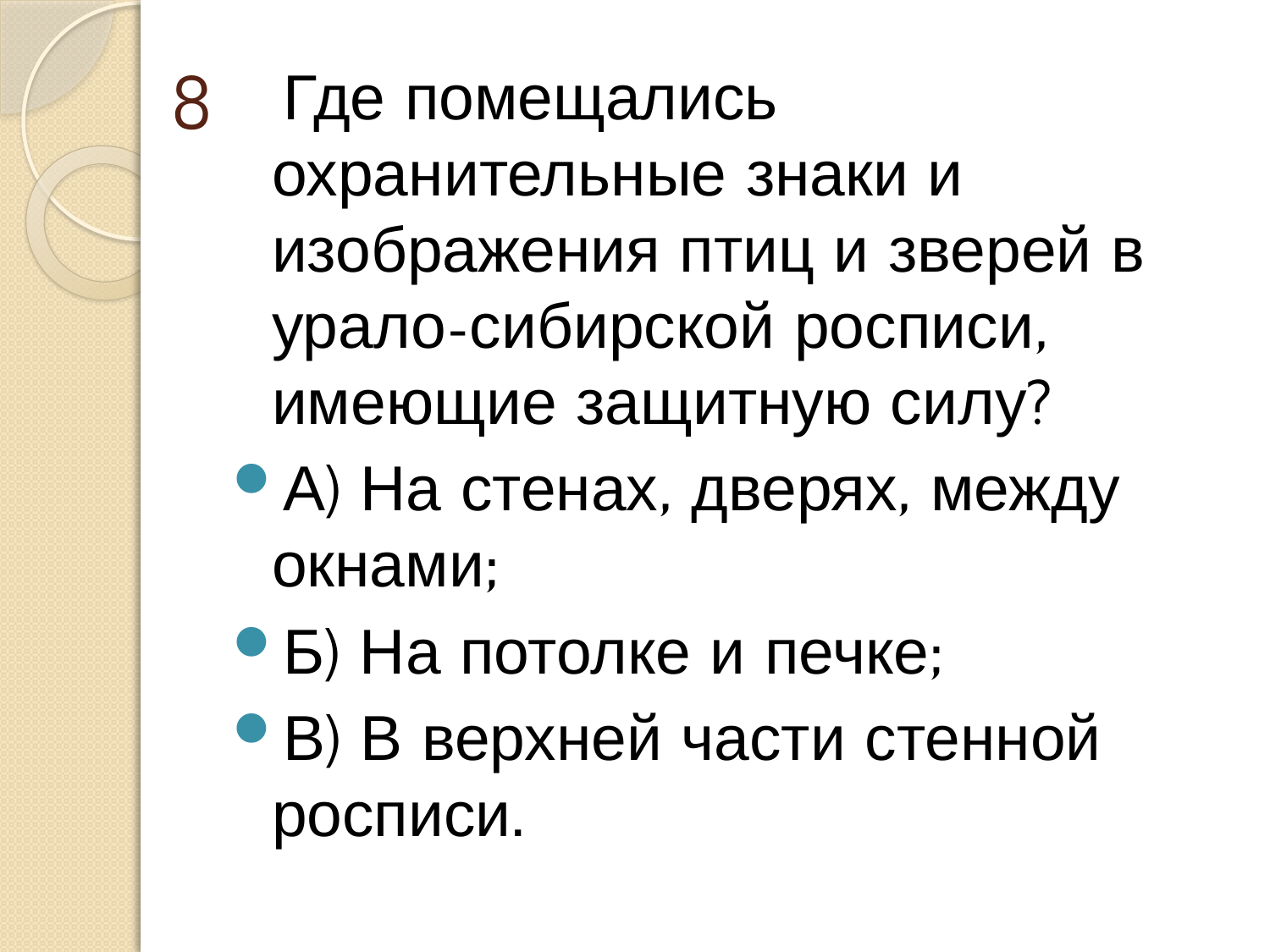

# 8
   Где помещались охранительные знаки и изображения птиц и зверей в урало-сибирской росписи, имеющие защитную силу?
А) На стенах, дверях, между окнами;
Б) На потолке и печке;
В) В верхней части стенной росписи.